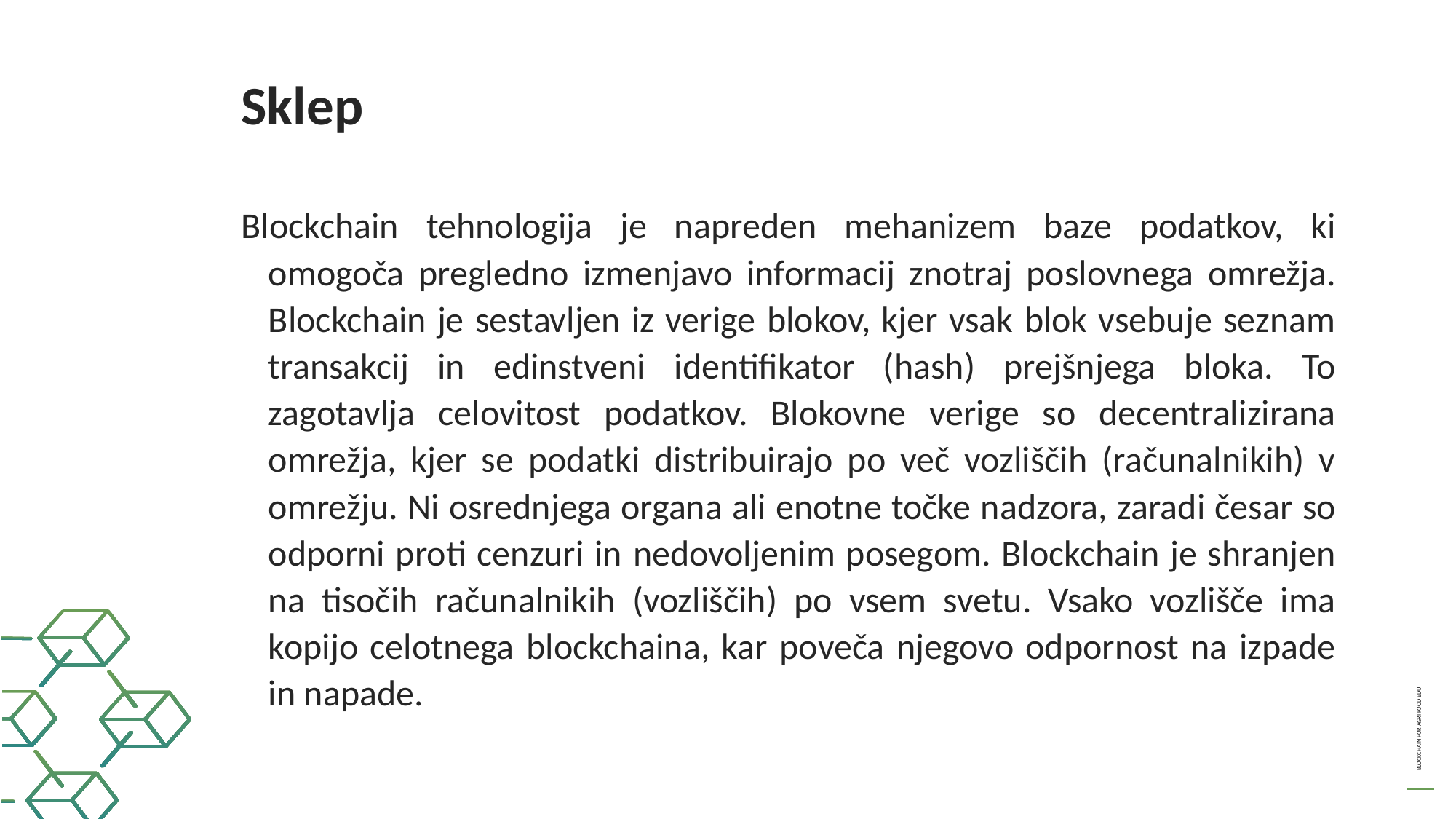

Sklep
Blockchain tehnologija je napreden mehanizem baze podatkov, ki omogoča pregledno izmenjavo informacij znotraj poslovnega omrežja. Blockchain je sestavljen iz verige blokov, kjer vsak blok vsebuje seznam transakcij in edinstveni identifikator (hash) prejšnjega bloka. To zagotavlja celovitost podatkov. Blokovne verige so decentralizirana omrežja, kjer se podatki distribuirajo po več vozliščih (računalnikih) v omrežju. Ni osrednjega organa ali enotne točke nadzora, zaradi česar so odporni proti cenzuri in nedovoljenim posegom. Blockchain je shranjen na tisočih računalnikih (vozliščih) po vsem svetu. Vsako vozlišče ima kopijo celotnega blockchaina, kar poveča njegovo odpornost na izpade in napade.